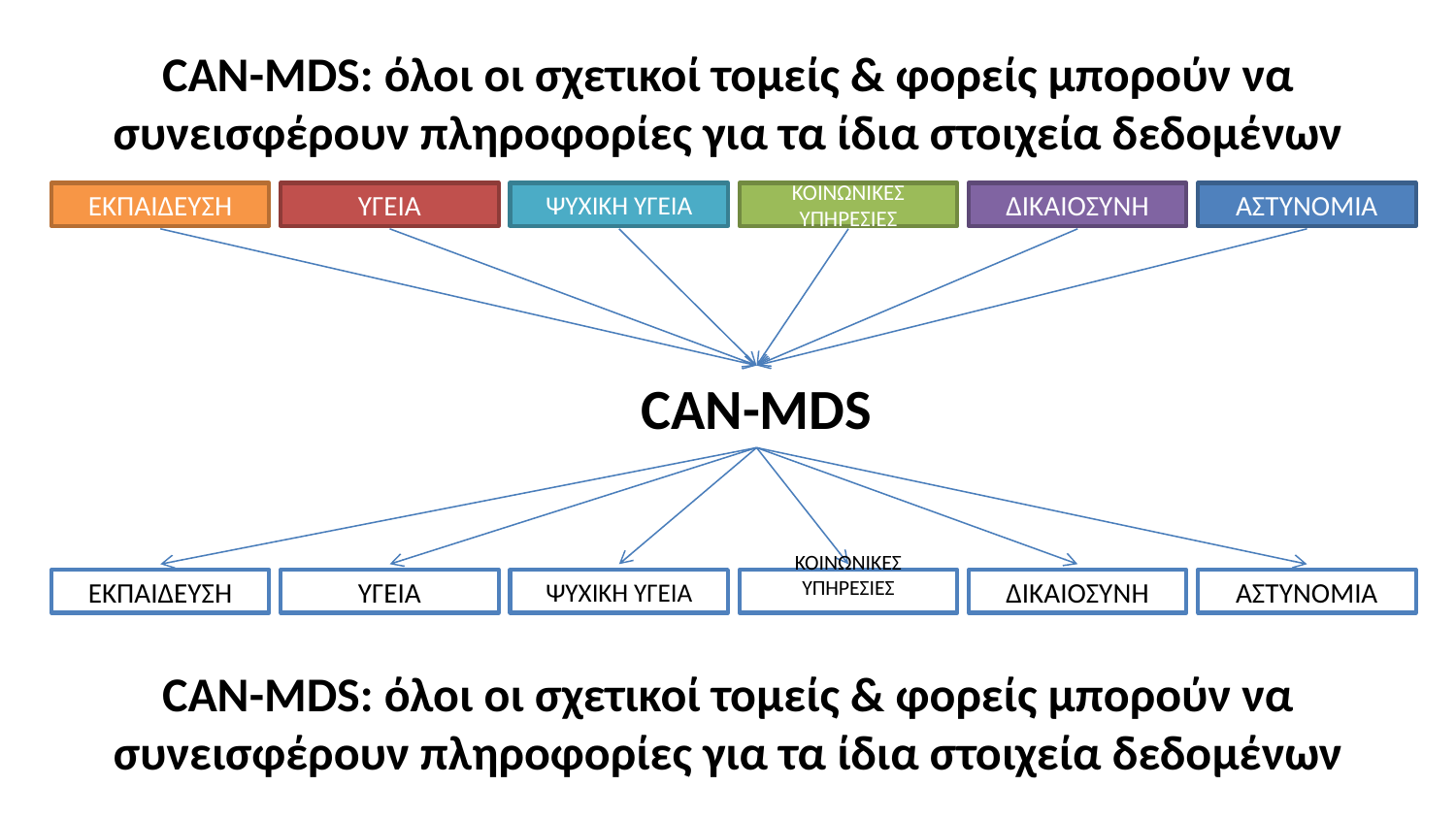

# CAN-MDS: όλοι οι σχετικοί τομείς & φορείς μπορούν να συνεισφέρουν πληροφορίες για τα ίδια στοιχεία δεδομένων
ΕΚΠΑΙΔΕΥΣΗ
ΥΓΕΙΑ
ΨΥΧΙΚΗ ΥΓΕΙΑ
ΚΟΙΝΩΝΙΚΕΣ ΥΠΗΡΕΣΙΕΣ
ΔΙΚΑΙΟΣΥΝΗ
ΑΣΤΥΝΟΜΙΑ
CAN-MDS
ΕΚΠΑΙΔΕΥΣΗ
ΥΓΕΙΑ
ΨΥΧΙΚΗ ΥΓΕΙΑ
ΚΟΙΝΩΝΙΚΕΣ ΥΠΗΡΕΣΙΕΣ

ΔΙΚΑΙΟΣΥΝΗ
ΑΣΤΥΝΟΜΙΑ
CAN-MDS: όλοι οι σχετικοί τομείς & φορείς μπορούν να συνεισφέρουν πληροφορίες για τα ίδια στοιχεία δεδομένων